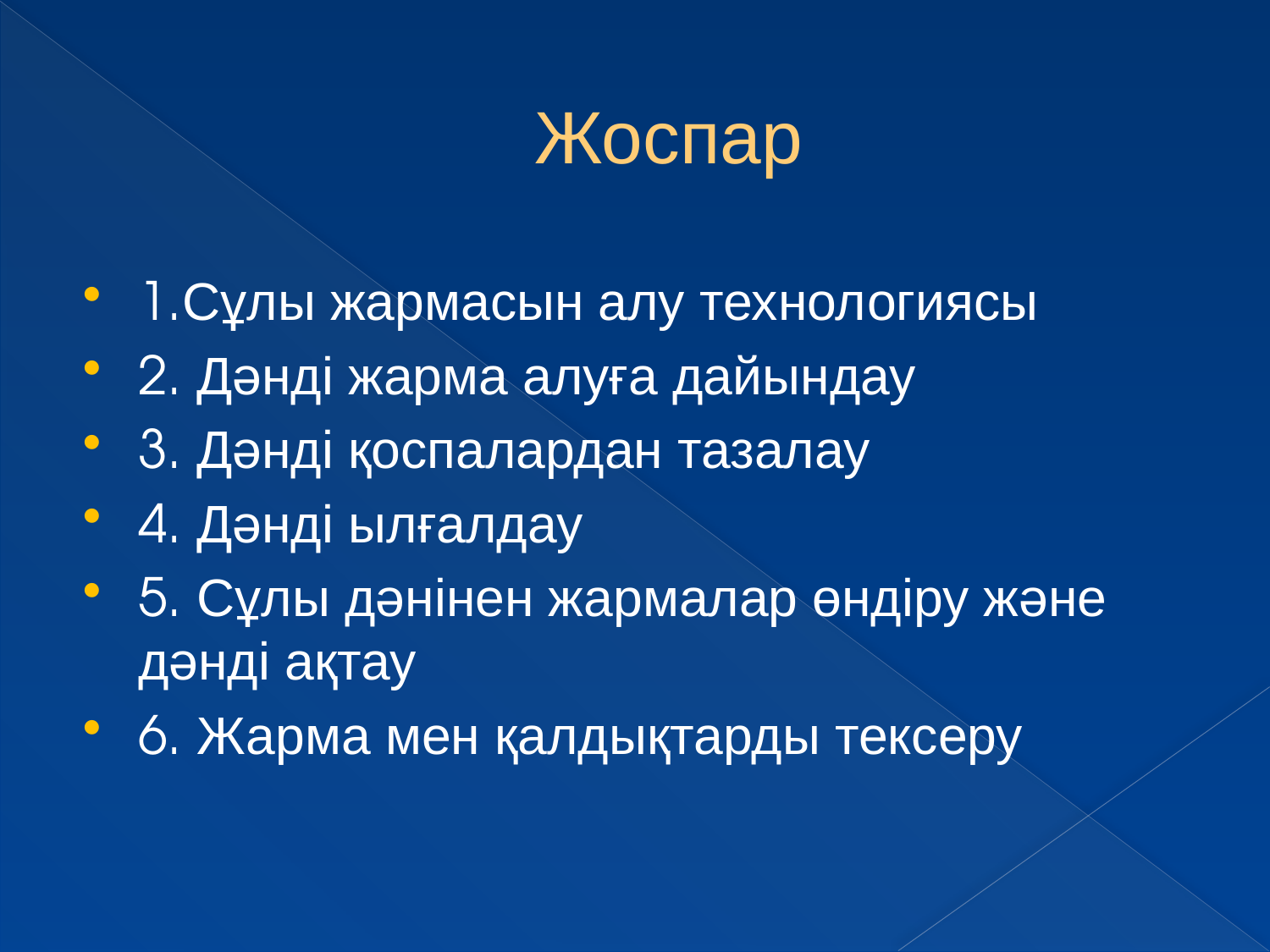

# Жоспар
1.Сұлы жармасын алу технологиясы
2. Дәнді жарма алуға дайындау
3. Дәнді қоспалардан тазалау
4. Дәнді ылғалдау
5. Сұлы дәнінен жармалар өндіру және дәнді ақтау
6. Жарма мен қалдықтарды тексеру